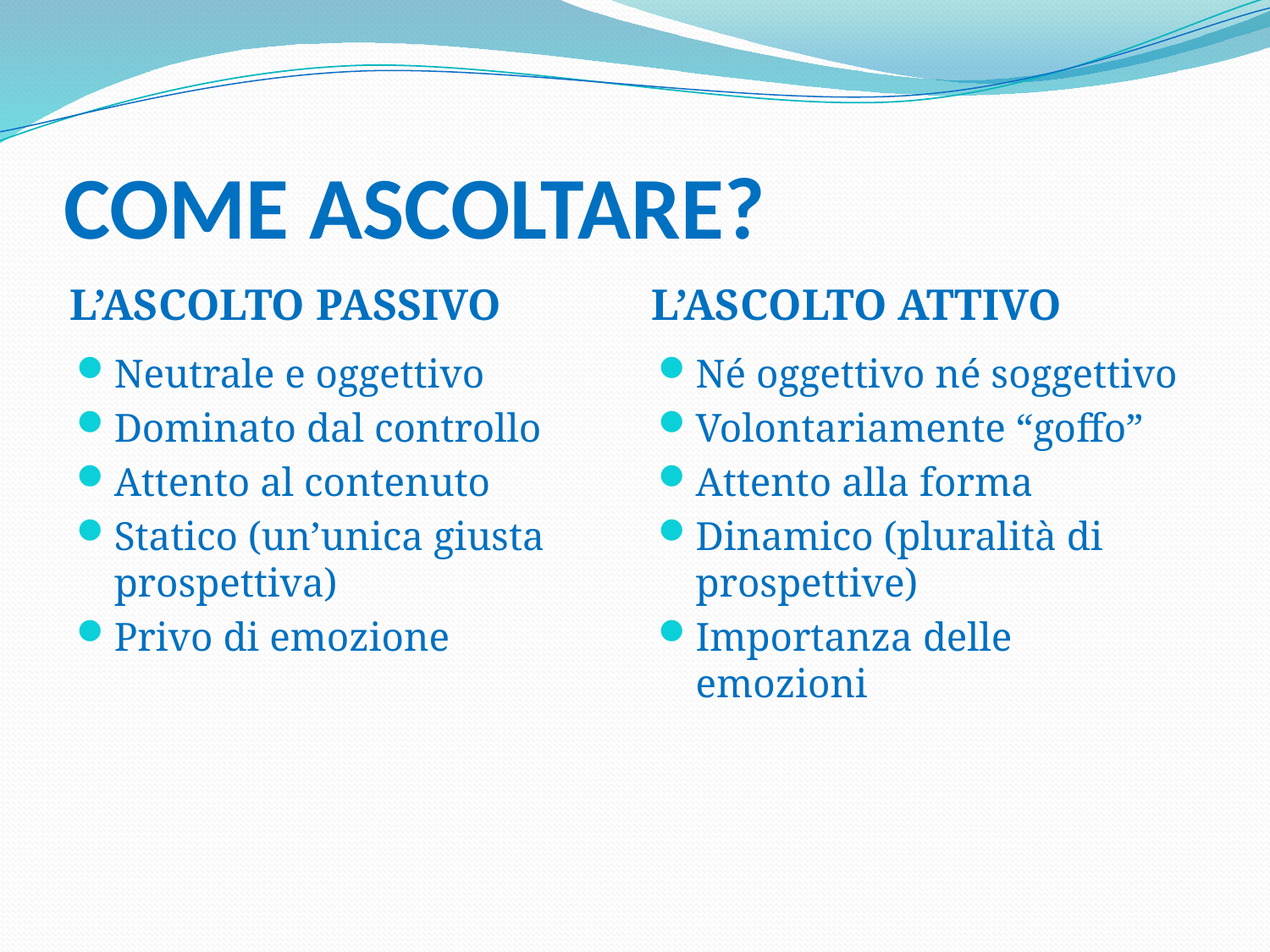

# COME ASCOLTARE?
L’ASCOLTO PASSIVO
L’ASCOLTO ATTIVO
Neutrale e oggettivo
Dominato dal controllo
Attento al contenuto
Statico (un’unica giusta prospettiva)
Privo di emozione
Né oggettivo né soggettivo
Volontariamente “goffo”
Attento alla forma
Dinamico (pluralità di prospettive)
Importanza delle emozioni